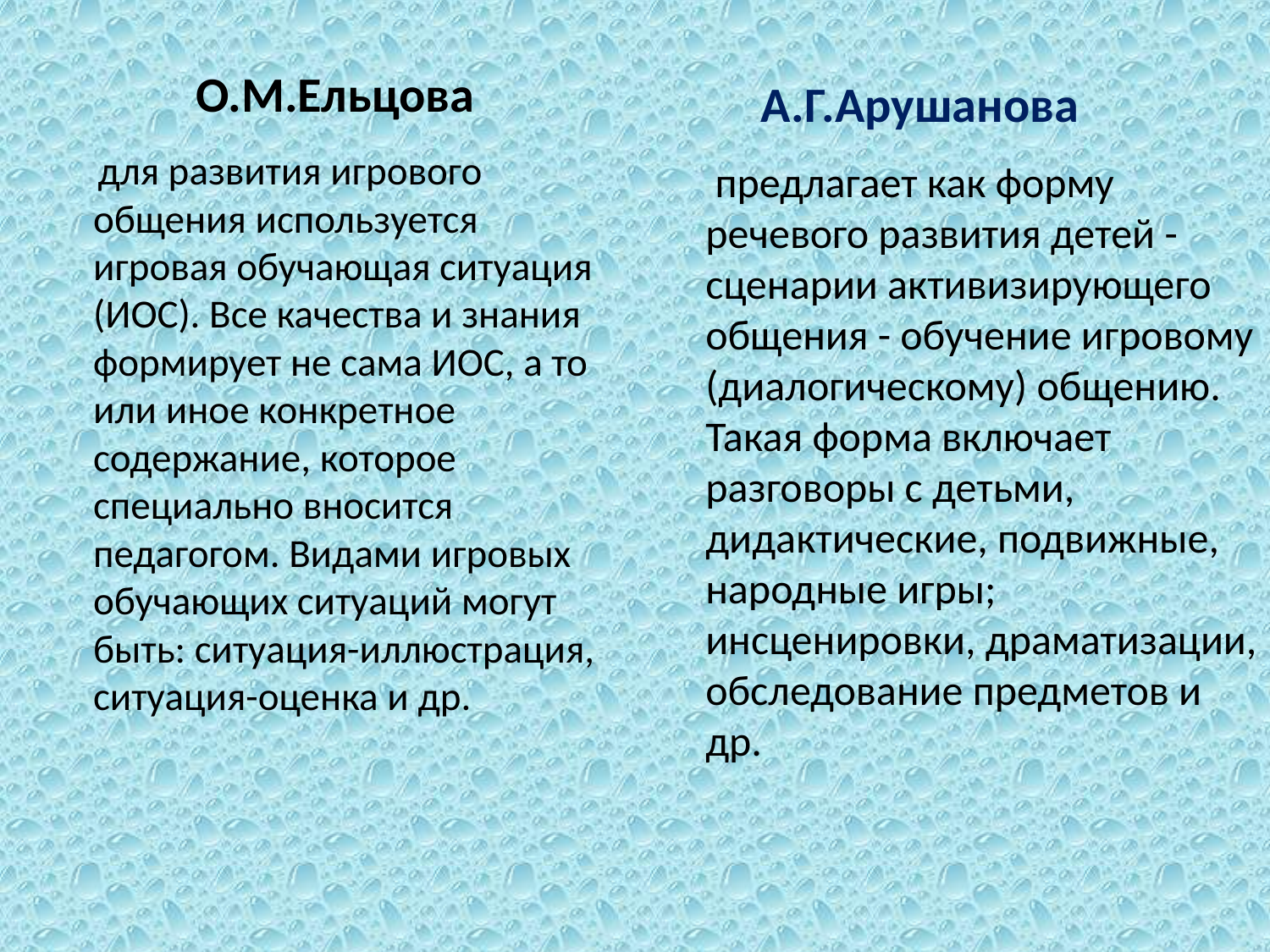

О.М.Ельцова
А.Г.Арушанова
     для развития игрового общения используется игровая обучающая ситуация (ИОС). Все качества и знания формирует не сама ИОС, а то или иное конкретное содержание, которое специально вносится педагогом. Видами игровых обучающих ситуаций могут быть: ситуация-иллюстрация, ситуация-оценка и др.

      предлагает как форму речевого развития детей - сценарии активизирующего общения - обучение игровому (диалогическому) общению. Такая форма включает разговоры с детьми, дидактические, подвижные, народные игры; инсценировки, драматизации, обследование предметов и др.